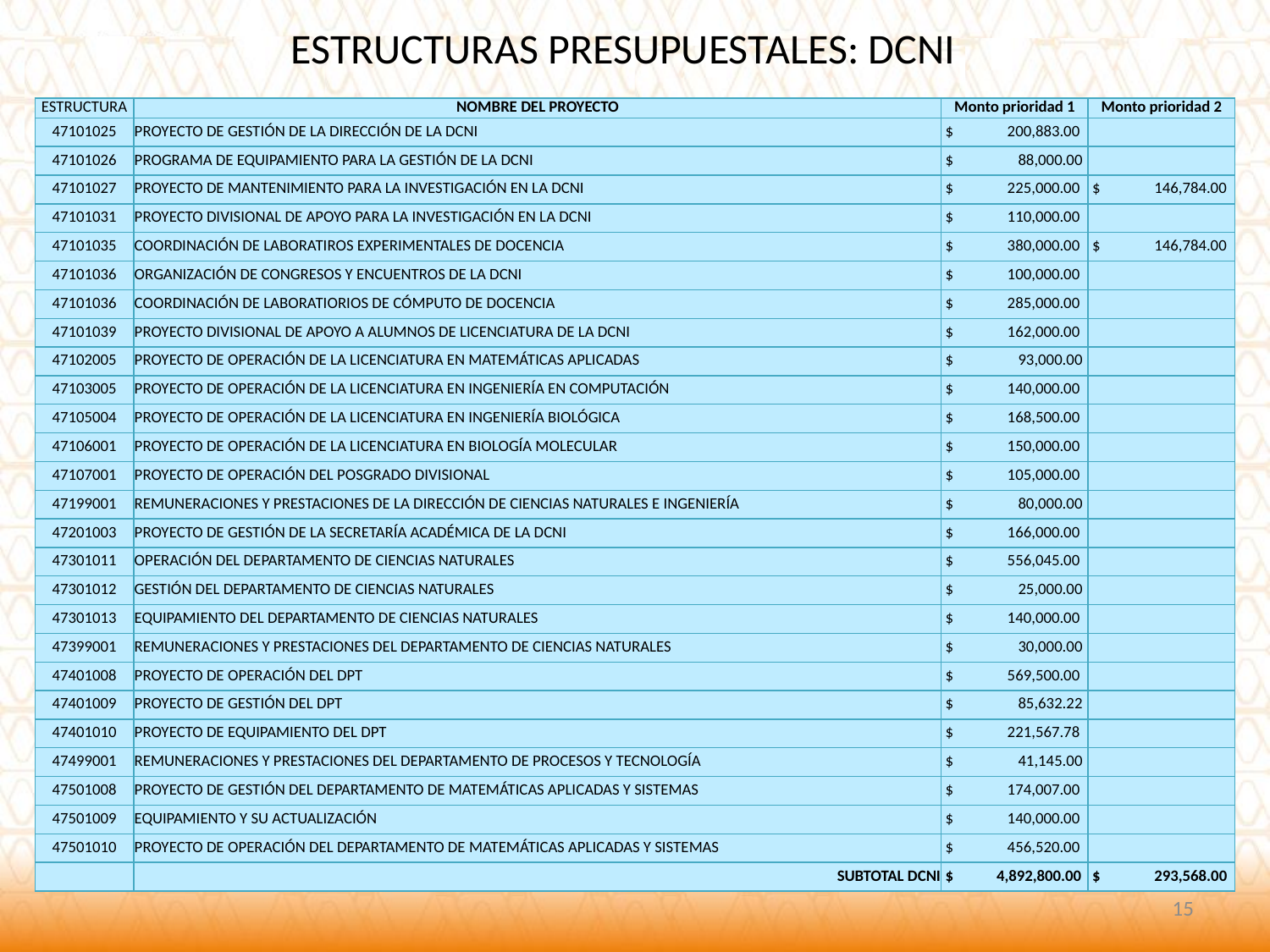

ESTRUCTURAS PRESUPUESTALES: DCNI
| ESTRUCTURA | NOMBRE DEL PROYECTO | Monto prioridad 1 | Monto prioridad 2 |
| --- | --- | --- | --- |
| 47101025 | PROYECTO DE GESTIÓN DE LA DIRECCIÓN DE LA DCNI | $ 200,883.00 |  |
| 47101026 | PROGRAMA DE EQUIPAMIENTO PARA LA GESTIÓN DE LA DCNI | $ 88,000.00 |  |
| 47101027 | PROYECTO DE MANTENIMIENTO PARA LA INVESTIGACIÓN EN LA DCNI | $ 225,000.00 | $ 146,784.00 |
| 47101031 | PROYECTO DIVISIONAL DE APOYO PARA LA INVESTIGACIÓN EN LA DCNI | $ 110,000.00 |  |
| 47101035 | COORDINACIÓN DE LABORATIROS EXPERIMENTALES DE DOCENCIA | $ 380,000.00 | $ 146,784.00 |
| 47101036 | ORGANIZACIÓN DE CONGRESOS Y ENCUENTROS DE LA DCNI | $ 100,000.00 |  |
| 47101036 | COORDINACIÓN DE LABORATIORIOS DE CÓMPUTO DE DOCENCIA | $ 285,000.00 |  |
| 47101039 | PROYECTO DIVISIONAL DE APOYO A ALUMNOS DE LICENCIATURA DE LA DCNI | $ 162,000.00 |  |
| 47102005 | PROYECTO DE OPERACIÓN DE LA LICENCIATURA EN MATEMÁTICAS APLICADAS | $ 93,000.00 |  |
| 47103005 | PROYECTO DE OPERACIÓN DE LA LICENCIATURA EN INGENIERÍA EN COMPUTACIÓN | $ 140,000.00 |  |
| 47105004 | PROYECTO DE OPERACIÓN DE LA LICENCIATURA EN INGENIERÍA BIOLÓGICA | $ 168,500.00 |  |
| 47106001 | PROYECTO DE OPERACIÓN DE LA LICENCIATURA EN BIOLOGÍA MOLECULAR | $ 150,000.00 |  |
| 47107001 | PROYECTO DE OPERACIÓN DEL POSGRADO DIVISIONAL | $ 105,000.00 |  |
| 47199001 | REMUNERACIONES Y PRESTACIONES DE LA DIRECCIÓN DE CIENCIAS NATURALES E INGENIERÍA | $ 80,000.00 |  |
| 47201003 | PROYECTO DE GESTIÓN DE LA SECRETARÍA ACADÉMICA DE LA DCNI | $ 166,000.00 |  |
| 47301011 | OPERACIÓN DEL DEPARTAMENTO DE CIENCIAS NATURALES | $ 556,045.00 |  |
| 47301012 | GESTIÓN DEL DEPARTAMENTO DE CIENCIAS NATURALES | $ 25,000.00 |  |
| 47301013 | EQUIPAMIENTO DEL DEPARTAMENTO DE CIENCIAS NATURALES | $ 140,000.00 |  |
| 47399001 | REMUNERACIONES Y PRESTACIONES DEL DEPARTAMENTO DE CIENCIAS NATURALES | $ 30,000.00 |  |
| 47401008 | PROYECTO DE OPERACIÓN DEL DPT | $ 569,500.00 |  |
| 47401009 | PROYECTO DE GESTIÓN DEL DPT | $ 85,632.22 |  |
| 47401010 | PROYECTO DE EQUIPAMIENTO DEL DPT | $ 221,567.78 |  |
| 47499001 | REMUNERACIONES Y PRESTACIONES DEL DEPARTAMENTO DE PROCESOS Y TECNOLOGÍA | $ 41,145.00 |  |
| 47501008 | PROYECTO DE GESTIÓN DEL DEPARTAMENTO DE MATEMÁTICAS APLICADAS Y SISTEMAS | $ 174,007.00 |  |
| 47501009 | EQUIPAMIENTO Y SU ACTUALIZACIÓN | $ 140,000.00 |  |
| 47501010 | PROYECTO DE OPERACIÓN DEL DEPARTAMENTO DE MATEMÁTICAS APLICADAS Y SISTEMAS | $ 456,520.00 |  |
|  | SUBTOTAL DCNI | $ 4,892,800.00 | $ 293,568.00 |
15